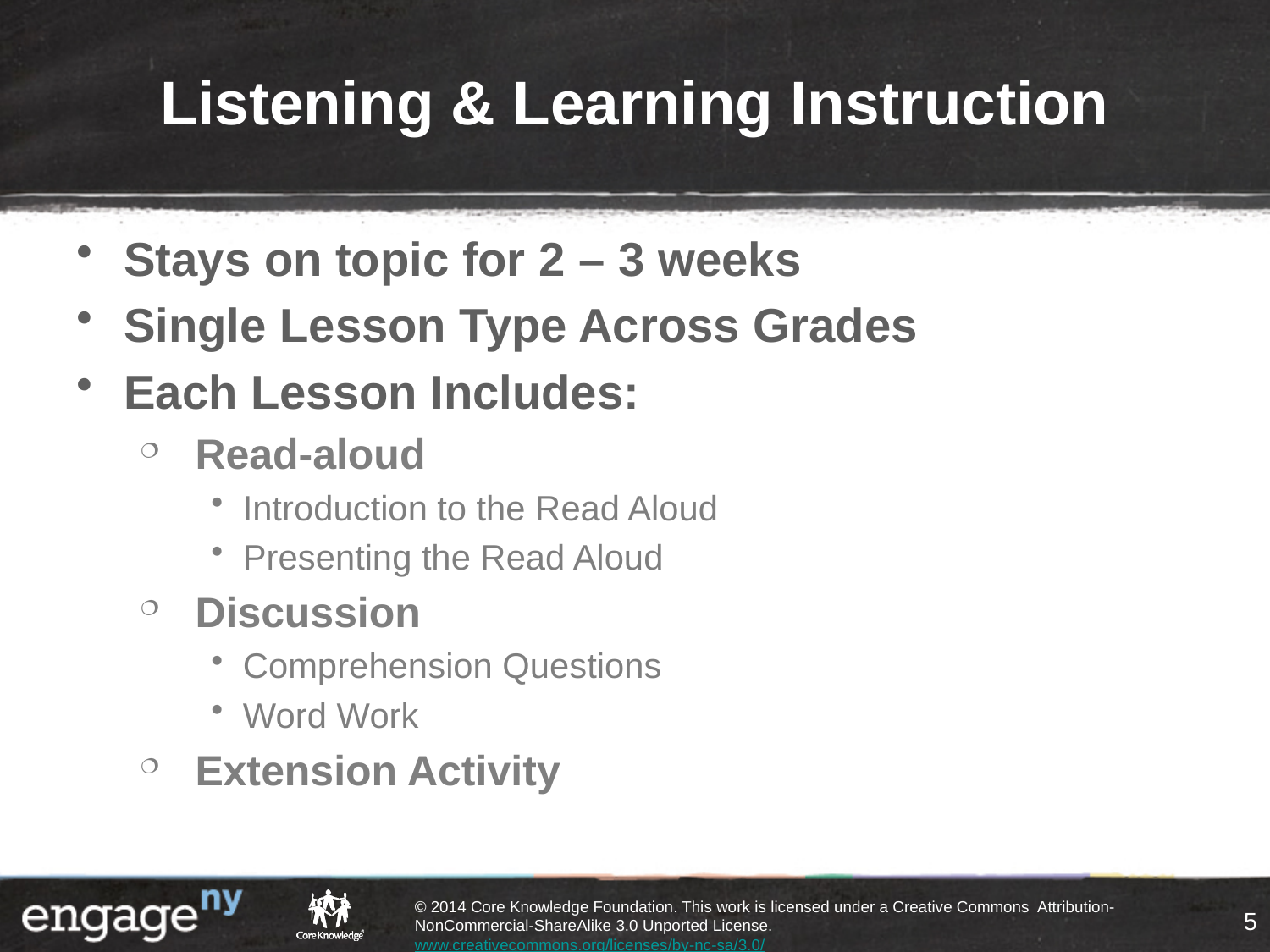

# Listening & Learning Instruction
Stays on topic for 2 – 3 weeks
Single Lesson Type Across Grades
Each Lesson Includes:
Read-aloud
Introduction to the Read Aloud
Presenting the Read Aloud
Discussion
Comprehension Questions
Word Work
Extension Activity
5